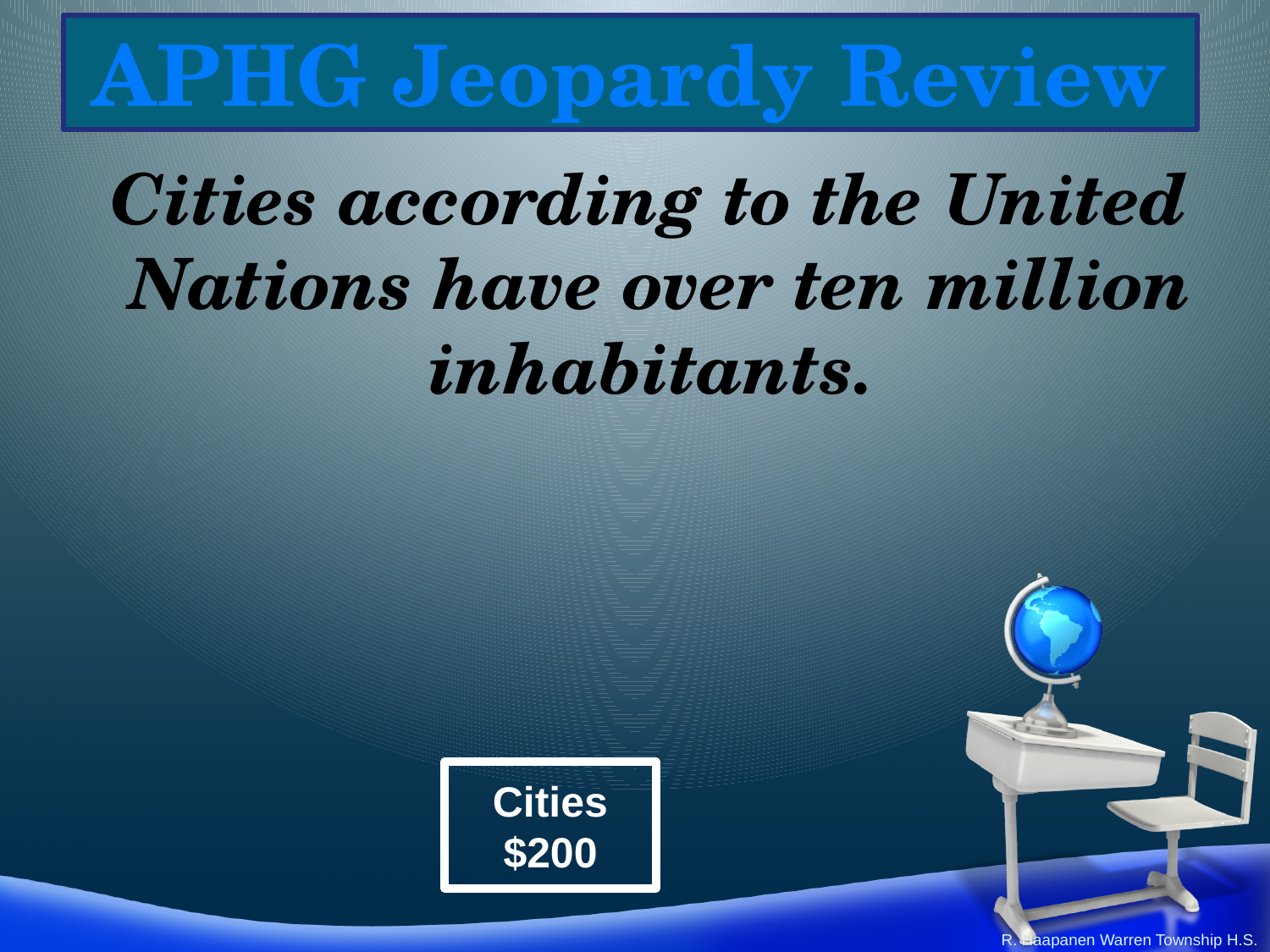

Cities according to the United Nations have over ten million inhabitants.
Cities
$200
R. Haapanen Warren Township H.S.